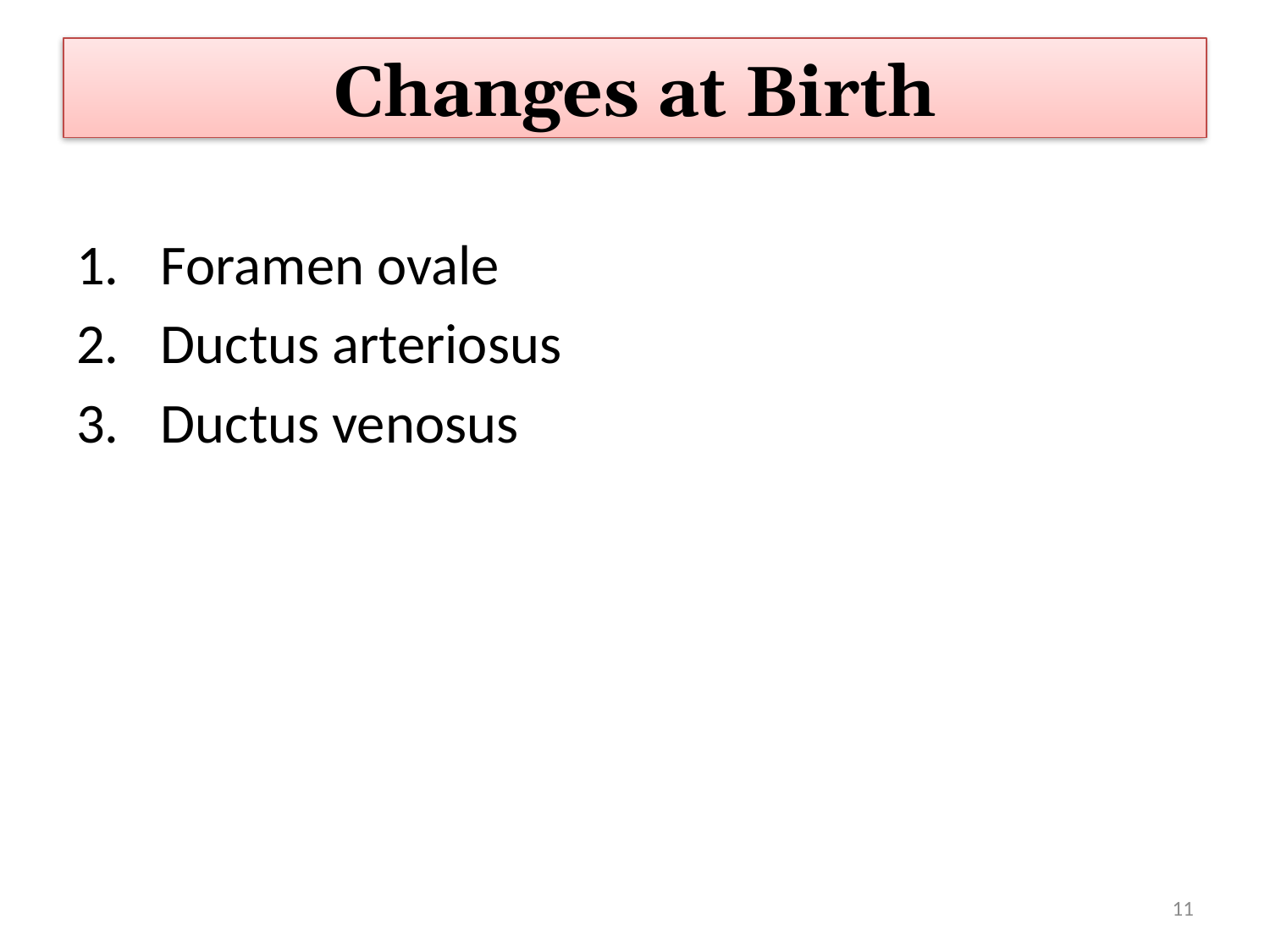

# Changes at Birth
Foramen ovale
Ductus arteriosus
Ductus venosus

11